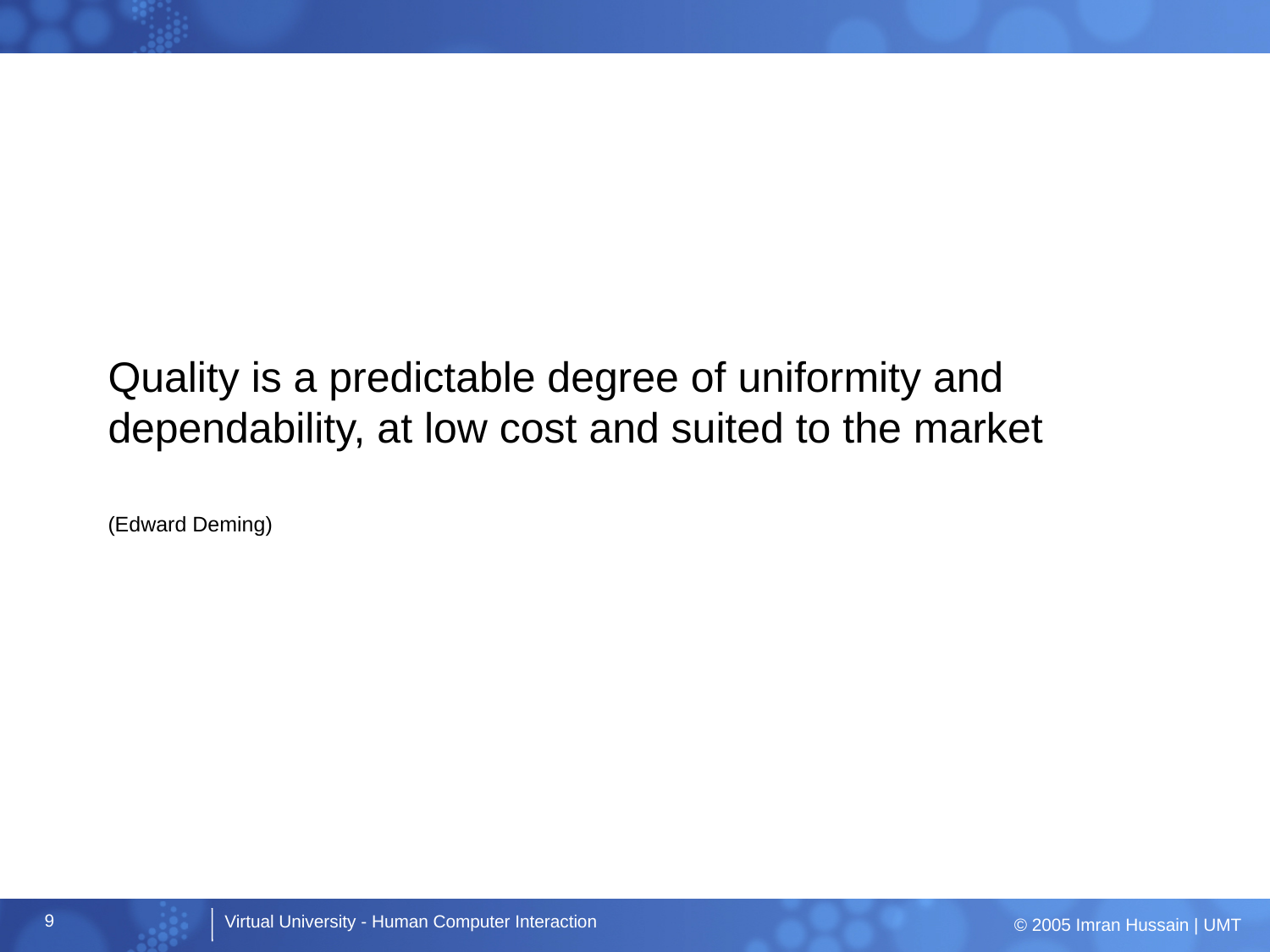

# Quality is a predictable degree of uniformity and dependability, at low cost and suited to the market (Edward Deming)